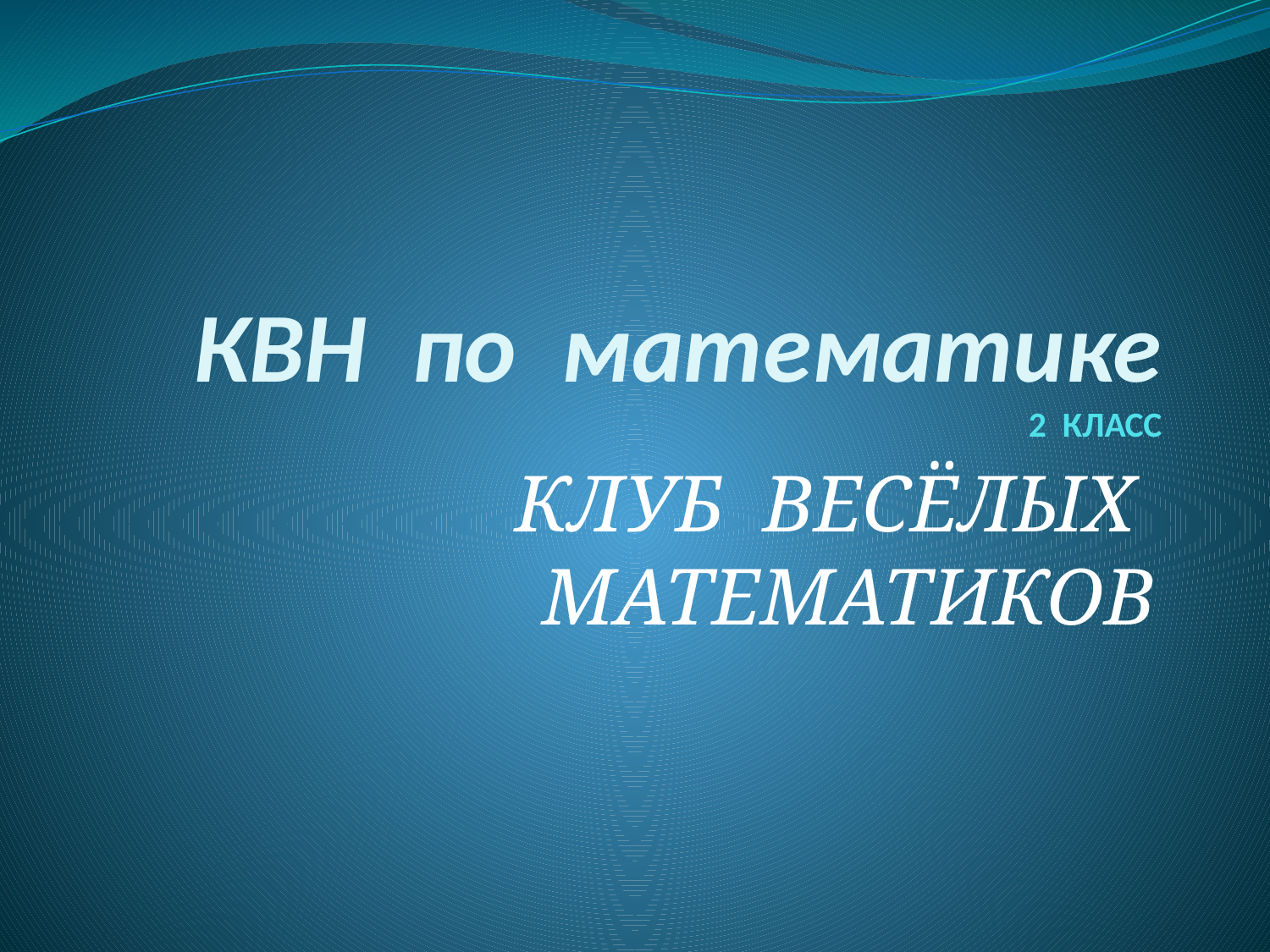

# КВН  по  математике 2  КЛАСС
КЛУБ  ВЕСЁЛЫХ  МАТЕМАТИКОВ